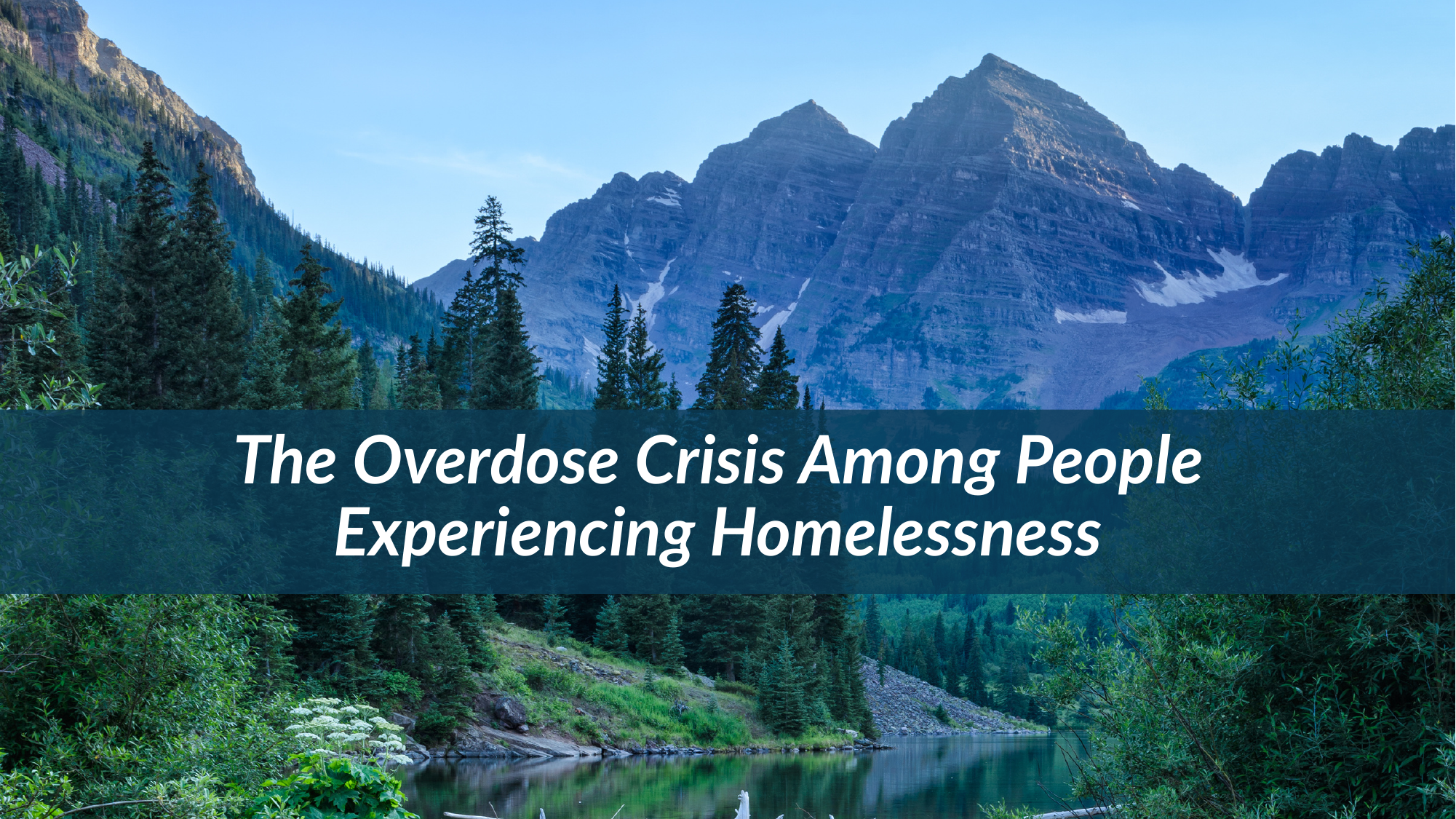

The Overdose Crisis Among People Experiencing Homelessness